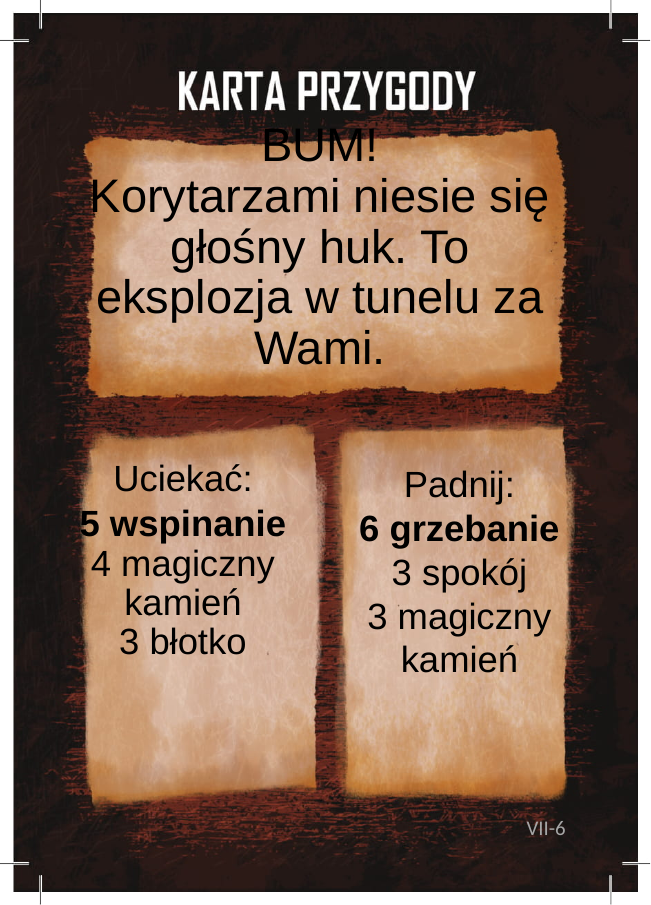

# BUM! Korytarzami niesie się głośny huk. To eksplozja w tunelu za Wami.
Padnij:
6 grzebanie
3 spokój
3 magiczny kamień
Uciekać:
5 wspinanie
4 magiczny kamień
3 błotko
VII-6